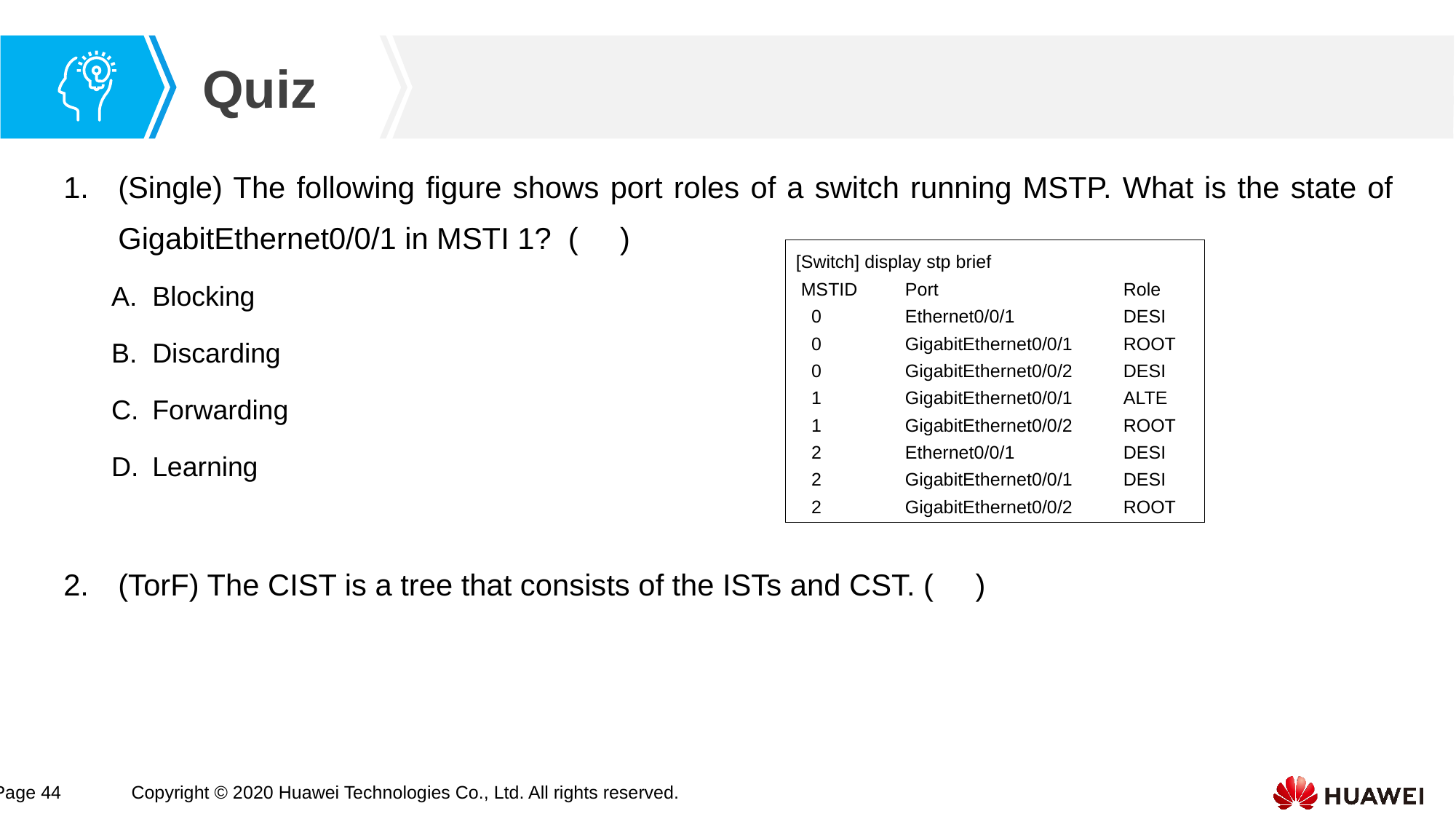

(Single) The following figure shows port roles of a switch running MSTP. What is the state of GigabitEthernet0/0/1 in MSTI 1?  (     )
Blocking
Discarding
Forwarding
Learning

(TorF) The CIST is a tree that consists of the ISTs and CST. (     )
[Switch] display stp brief
 MSTID	Port		Role
   0	Ethernet0/0/1	DESI
   0	GigabitEthernet0/0/1	ROOT
   0	GigabitEthernet0/0/2	DESI
   1	GigabitEthernet0/0/1	ALTE
   1	GigabitEthernet0/0/2	ROOT
   2	Ethernet0/0/1	DESI
   2	GigabitEthernet0/0/1	DESI
   2	GigabitEthernet0/0/2	ROOT